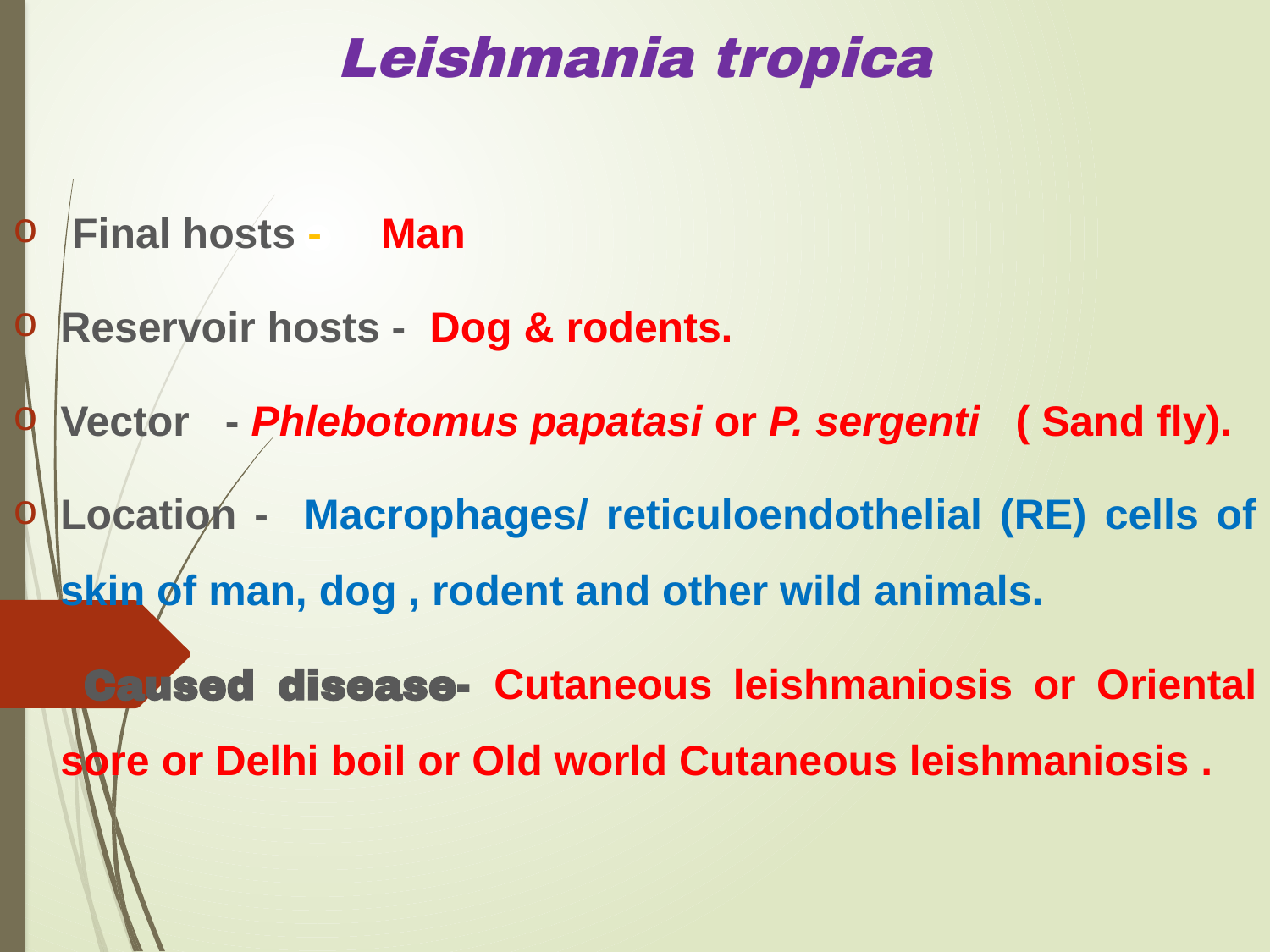

# Leishmania tropica

 Final hosts -     Man
Reservoir hosts -  Dog & rodents.
Vector   - Phlebotomus papatasi or P. sergenti   ( Sand fly).
Location -  Macrophages/ reticuloendothelial (RE) cells of skin of man, dog , rodent and other wild animals.
 Caused disease- Cutaneous leishmaniosis or Oriental sore or Delhi boil or Old world Cutaneous leishmaniosis .